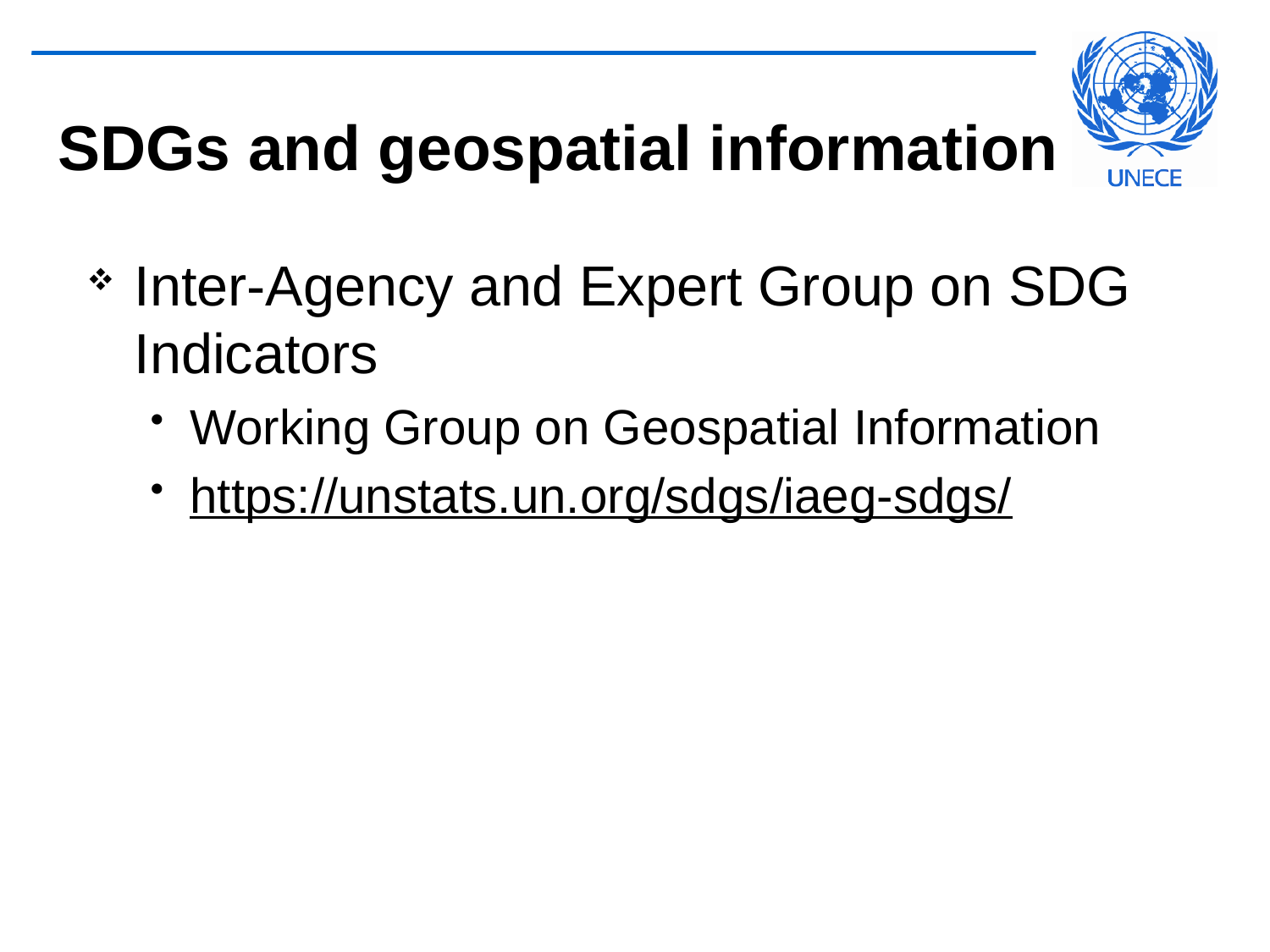

# SDGs and geospatial information
Inter-Agency and Expert Group on SDG Indicators
Working Group on Geospatial Information
https://unstats.un.org/sdgs/iaeg-sdgs/